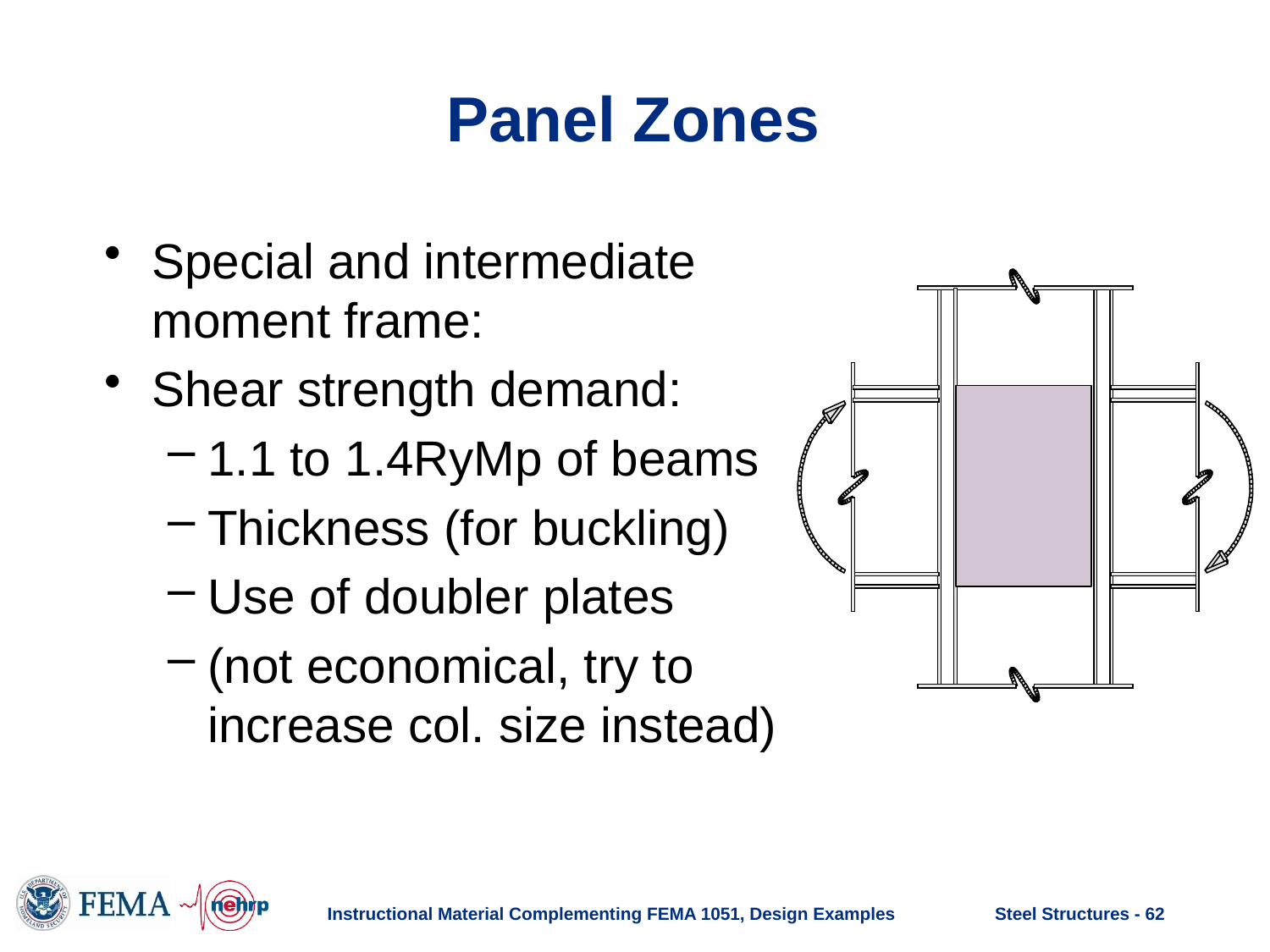

# Panel Zones
Special and intermediate moment frame:
Shear strength demand:
1.1 to 1.4RyMp of beams
Thickness (for buckling)
Use of doubler plates
(not economical, try to increase col. size instead)

Instructional Material Complementing FEMA 1051, Design Examples
Steel Structures - 62